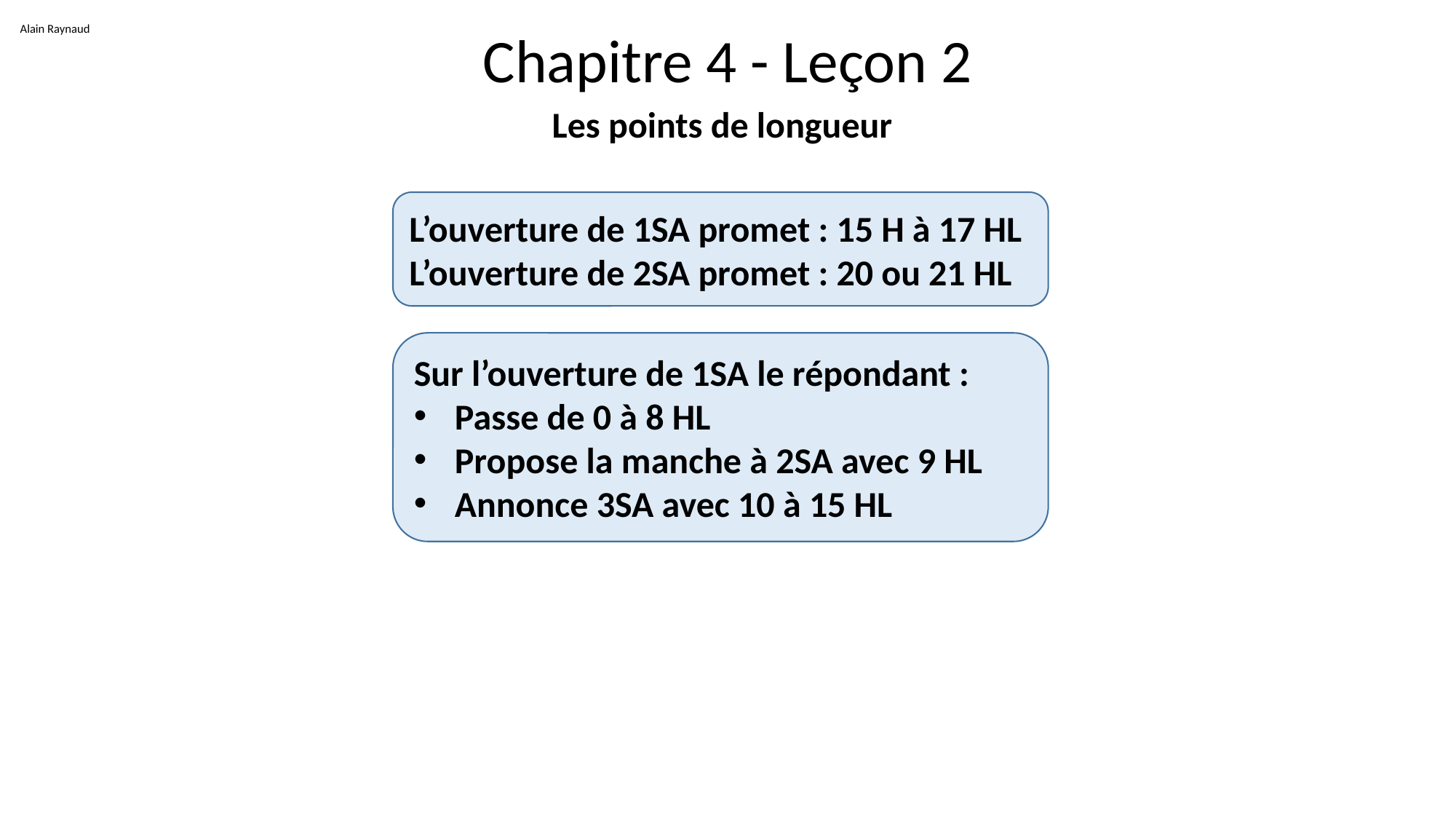

Alain Raynaud
# Chapitre 4 - Leçon 2
Les points de longueur

L’ouverture de 1SA promet : 15 H à 17 HL
L’ouverture de 2SA promet : 20 ou 21 HL
Sur l’ouverture de 1SA le répondant :
Passe de 0 à 8 HL
Propose la manche à 2SA avec 9 HL
Annonce 3SA avec 10 à 15 HL